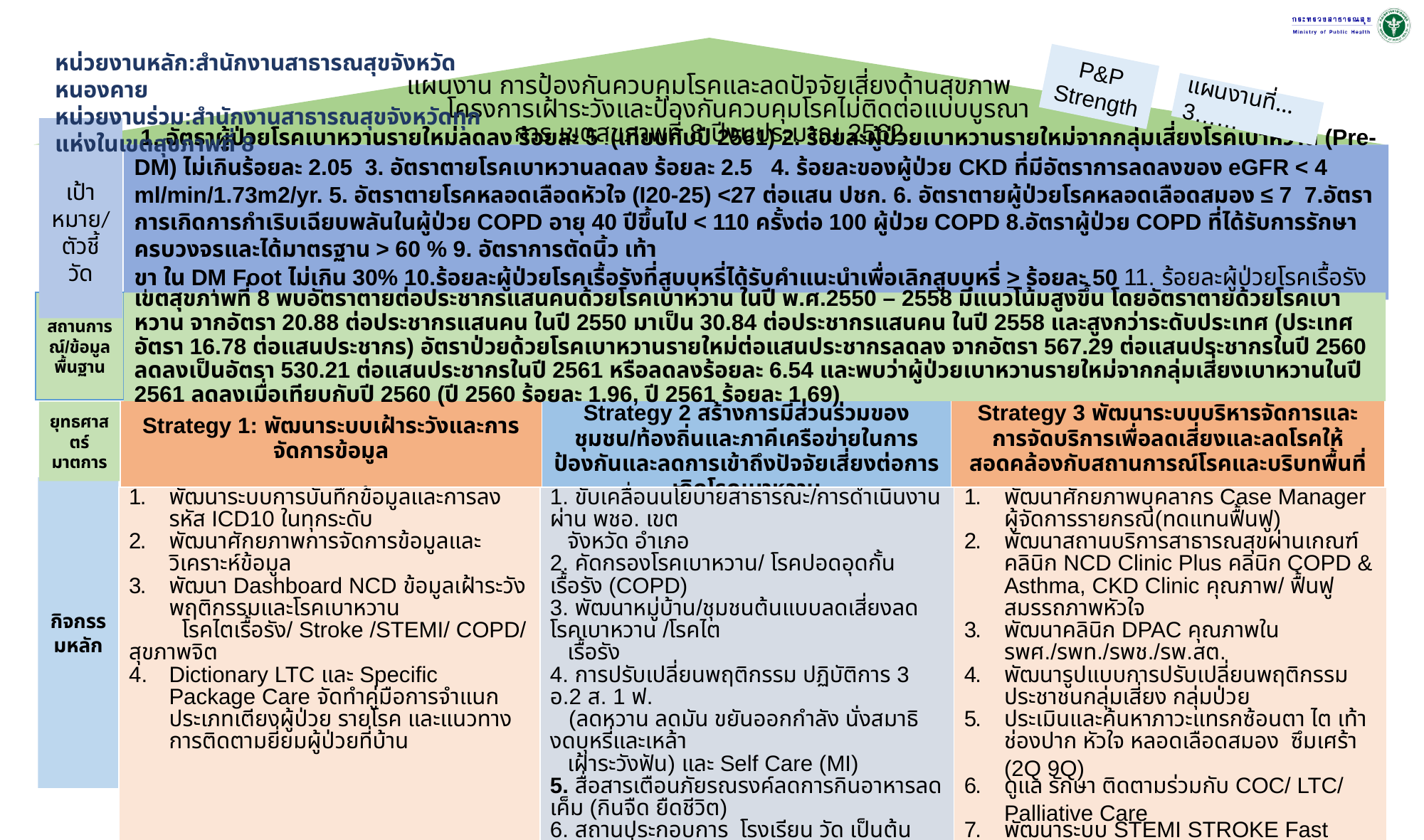

แผนงาน การป้องกันควบคุมโรคและลดปัจจัยเสี่ยงด้านสุขภาพ
         โครงการเฝ้าระวังและป้องกันควบคุมโรคไม่ติดต่อแบบบูรณาการ เขตสุขภาพที่ 8 ปีงบประมาณ 2562

หน่วยงานหลัก:สำนักงานสาธารณสุขจังหวัดหนองคาย
หน่วยงานร่วม:สำนักงานสาธารณสุขจังหวัดทุกแห่งในเขตสุขภาพที่ 8
P&P
Strength
แผนงานที่…3……

เป้าหมาย/
ตัวชี้วัด

 1. อัตราผู้ป่วยโรคเบาหวานรายใหม่ลดลง ร้อยละ 5  (เทียบกับปี 2561) 2. ร้อยละผู้ป่วยเบาหวานรายใหม่จากกลุ่มเสี่ยงโรคเบาหวาน (Pre-DM) ไม่เกินร้อยละ 2.05  3. อัตราตายโรคเบาหวานลดลง ร้อยละ 2.5   4. ร้อยละของผู้ป่วย CKD ที่มีอัตราการลดลงของ eGFR < 4 ml/min/1.73m2/yr. 5. อัตราตายโรคหลอดเลือดหัวใจ (I20-25) <27 ต่อแสน ปชก. 6. อัตราตายผู้ป่วยโรคหลอดเลือดสมอง ≤ 7  7.อัตราการเกิดการกำเริบเฉียบพลันในผู้ป่วย COPD อายุ 40 ปีขึ้นไป < 110 ครั้งต่อ 100 ผู้ป่วย COPD 8.อัตราผู้ป่วย COPD ที่ได้รับการรักษาครบวงจรและได้มาตรฐาน > 60 % 9. อัตราการตัดนิ้ว เท้า
ขา ใน DM Foot ไม่เกิน 30% 10.ร้อยละผู้ป่วยโรคเรื้อรังที่สูบบุหรี่ได้รับคำแนะนำเพื่อเลิกสูบบุหรี่ > ร้อยละ 50 11. ร้อยละผู้ป่วยโรคเรื้อรังที่สูบบุหรี่ เลิกสูบบุหรี่ > 10%

สถานการณ์/ข้อมูลพื้นฐาน
เขตสุขภาพที่ 8 พบอัตราตายต่อประชากรแสนคนด้วยโรคเบาหวาน ในปี พ.ศ.2550 – 2558 มีแนวโน้มสูงขึ้น โดยอัตราตายด้วยโรคเบาหวาน จากอัตรา 20.88 ต่อประชากรแสนคน ในปี 2550 มาเป็น 30.84 ต่อประชากรแสนคน ในปี 2558 และสูงกว่าระดับประเทศ (ประเทศอัตรา 16.78 ต่อแสนประชากร) อัตราป่วยด้วยโรคเบาหวานรายใหม่ต่อแสนประชากรลดลง จากอัตรา 567.29 ต่อแสนประชากรในปี 2560 ลดลงเป็นอัตรา 530.21 ต่อแสนประชากรในปี 2561 หรือลดลงร้อยละ 6.54 และพบว่าผู้ป่วยเบาหวานรายใหม่จากกลุ่มเสี่ยงเบาหวานในปี 2561 ลดลงเมื่อเทียบกับปี 2560 (ปี 2560 ร้อยละ 1.96, ปี 2561 ร้อยละ 1.69)
| Strategy 1: พัฒนาระบบเฝ้าระวังและการจัดการข้อมูล | Strategy 2 สร้างการมีส่วนร่วมของชุมชน/ท้องถิ่นและภาคีเครือข่ายในการป้องกันและลดการเข้าถึงปัจจัยเสี่ยงต่อการเกิดโรคเบาหวาน | Strategy 3 พัฒนาระบบบริหารจัดการและการจัดบริการเพื่อลดเสี่ยงและลดโรคให้สอดคล้องกับสถานการณ์โรคและบริบทพื้นที่ |
| --- | --- | --- |
ยุทธศาสตร์
มาตการ
กิจกรรมหลัก
| พัฒนาระบบการบันทึกข้อมูลและการลงรหัส ICD10 ในทุกระดับ พัฒนาศักยภาพการจัดการข้อมูลและวิเคราะห์ข้อมูล พัฒนา Dashboard NCD ข้อมูลเฝ้าระวังพฤติกรรมและโรคเบาหวาน โรคไตเรื้อรัง/ Stroke /STEMI/ COPD/ สุขภาพจิต Dictionary LTC และ Specific Package Care จัดทำคู่มือการจำแนกประเภทเตียงผู้ป่วย รายโรค และแนวทางการติดตามยี่ยมผู้ป่วยที่บ้าน | 1. ขับเคลื่อนนโยบายสาธารณะ/การดำเนินงานผ่าน พชอ. เขต จังหวัด อำเภอ 2. คัดกรองโรคเบาหวาน/ โรคปอดอุดกั้นเรื้อรัง (COPD) 3. พัฒนาหมู่บ้าน/ชุมชนต้นแบบลดเสี่ยงลดโรคเบาหวาน /โรคไต เรื้อรัง 4. การปรับเปลี่ยนพฤติกรรม ปฏิบัติการ 3 อ.2 ส. 1 ฟ. (ลดหวาน ลดมัน ขยันออกกำลัง นั่งสมาธิ งดบุหรี่และเหล้า เฝ้าระวังฟัน) และ Self Care (MI) 5. สื่อสารเตือนภัยรณรงค์ลดการกินอาหารลดเค็ม (กินจืด ยืดชีวิต) 6. สถานประกอบการ โรงเรียน วัด เป็นต้นแบบลดเสี่ยงลดโรค DM 7. อปท./ หน่วยงานทุกภาคส่วนเป็นองค์กรไร้พุง. | พัฒนาศักยภาพบุคลากร Case Manager ผู้จัดการรายกรณี(ทดแทนฟื้นฟู) พัฒนาสถานบริการสาธารณสุขผ่านเกณฑ์คลินิก NCD Clinic Plus คลินิก COPD & Asthma, CKD Clinic คุณภาพ/ ฟื้นฟูสมรรถภาพหัวใจ พัฒนาคลินิก DPAC คุณภาพใน รพศ./รพท./รพช./รพ.สต. พัฒนารูปแบบการปรับเปลี่ยนพฤติกรรมประชาชนกลุ่มเสี่ยง กลุ่มป่วย ประเมินและค้นหาภาวะแทรกซ้อนตา ไต เท้า ช่องปาก หัวใจ หลอดเลือดสมอง ซึมเศร้า (2Q 9Q) ดูแล รักษา ติดตามร่วมกับ COC/ LTC/ Palliative Care พัฒนาระบบ STEMI STROKE Fast track เปิดให้บริการ Stroke Unit ใน รพ.ระดับ S |
| --- | --- | --- |